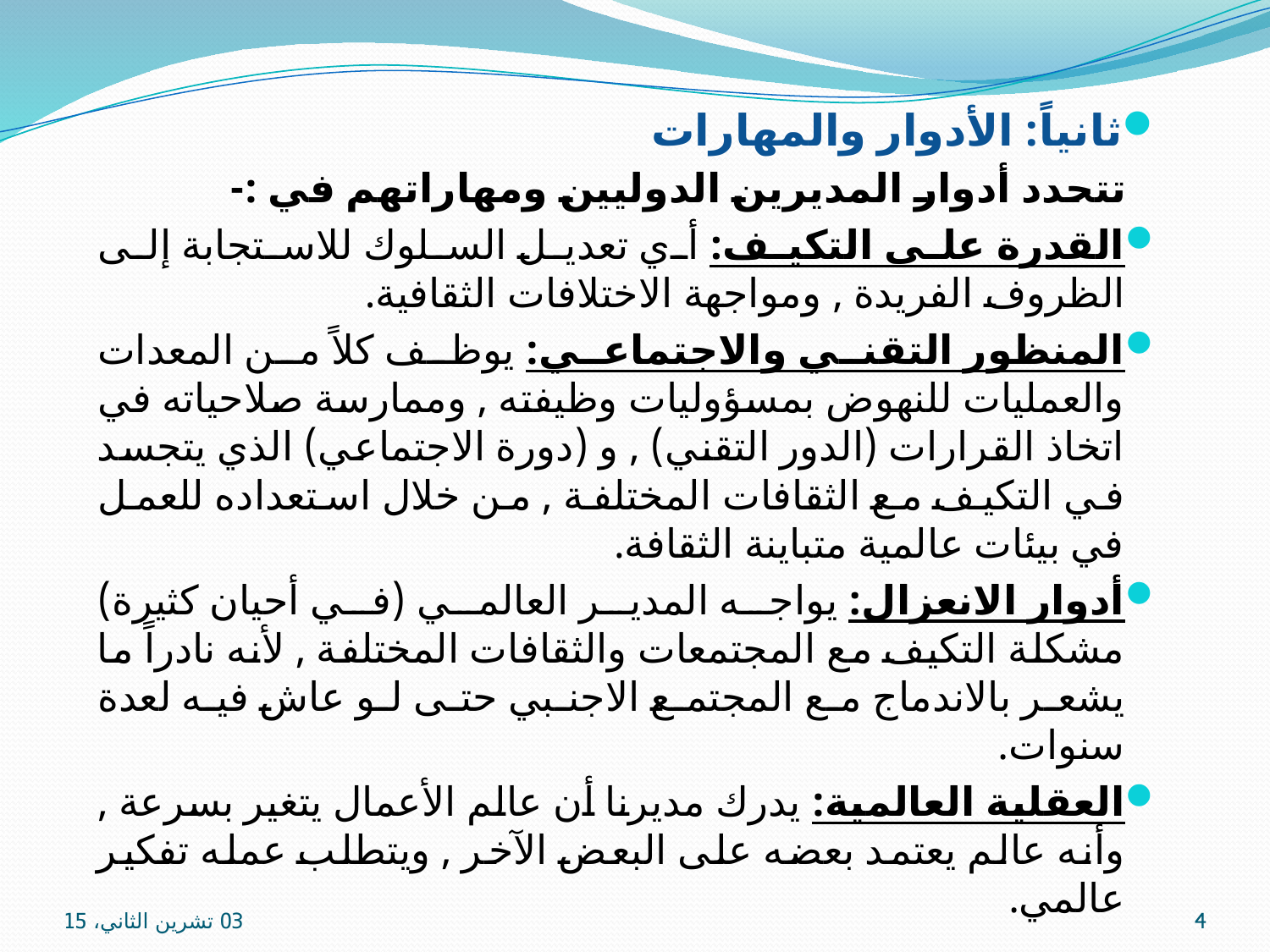

ثانياً: الأدوار والمهارات
   تتحدد أدوار المديرين الدوليين ومهاراتهم في :-
القدرة على التكيف: أي تعديل السلوك للاستجابة إلى الظروف الفريدة , ومواجهة الاختلافات الثقافية.
المنظور التقني والاجتماعي: يوظف كلاً من المعدات والعمليات للنهوض بمسؤوليات وظيفته , وممارسة صلاحياته في اتخاذ القرارات (الدور التقني) , و (دورة الاجتماعي) الذي يتجسد في التكيف مع الثقافات المختلفة , من خلال استعداده للعمل في بيئات عالمية متباينة الثقافة.
أدوار الانعزال: يواجه المدير العالمي (في أحيان كثيرة) مشكلة التكيف مع المجتمعات والثقافات المختلفة , لأنه نادراً ما يشعر بالاندماج مع المجتمع الاجنبي حتى لو عاش فيه لعدة سنوات.
العقلية العالمية: يدرك مديرنا أن عالم الأعمال يتغير بسرعة , وأنه عالم يعتمد بعضه على البعض الآخر , ويتطلب عمله تفكير عالمي.

03 تشرين الثاني، 15
4